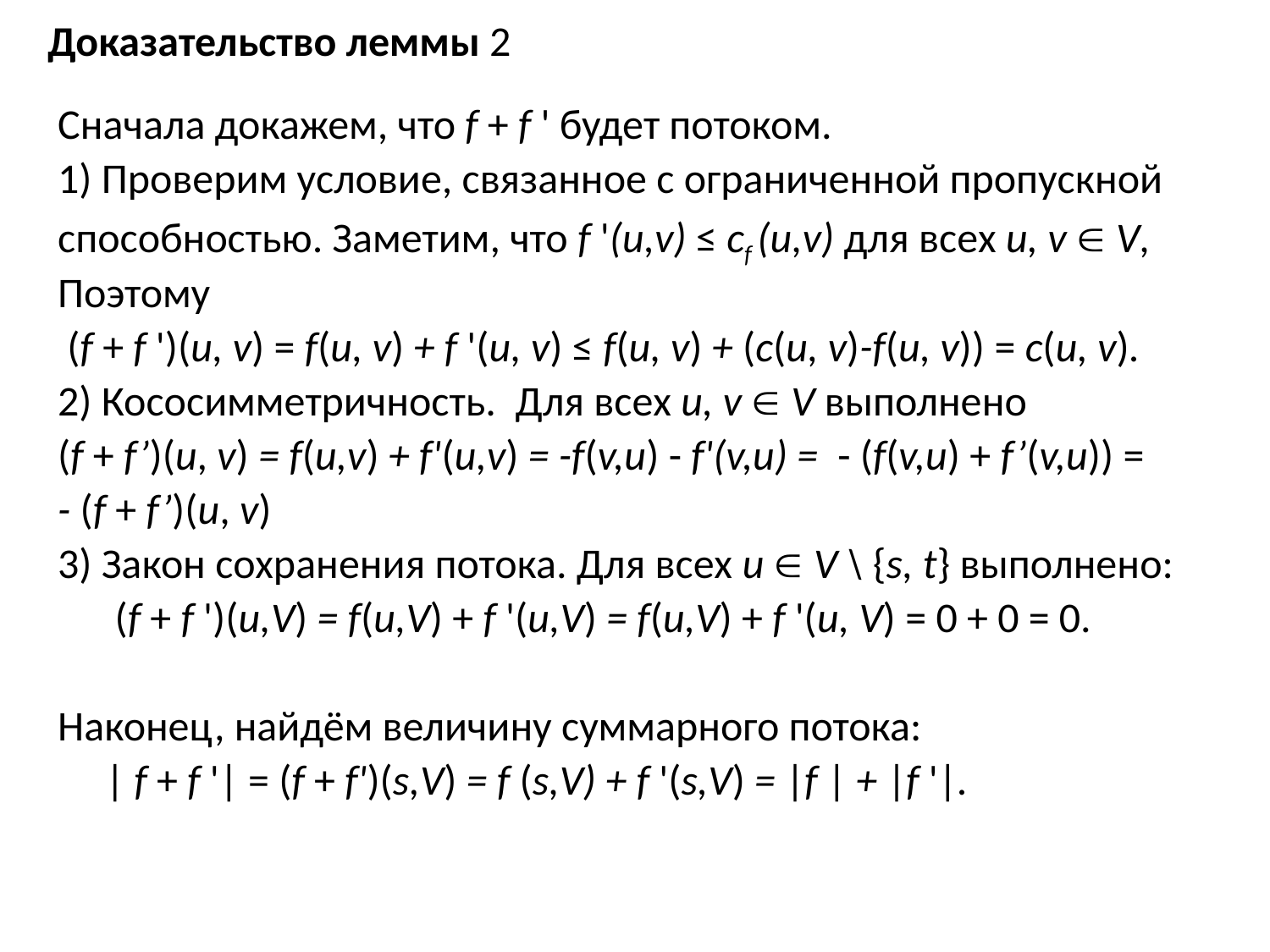

# Доказательство леммы 2
Сначала докажем, что f + f ' будет потоком.
1) Проверим условие, связанное с ограниченной пропускной
способностью. Заметим, что f '(u,v) ≤ сf (u,v) для всех и, v ∈ V,
Поэтому
 (f + f ')(и, v) = f(u, v) + f '(u, v) ≤ f(u, v) + (c(u, v)-f(u, v)) = c(u, v).
2) Кососимметричность.  Для всех и, v ∈ V выполнено
(f + f’)(u, v) = f(u,v) + f'(u,v) = -f(v,u) - f'(v,u) =  - (f(v,u) + f’(v,u)) =
- (f + f’)(u, v)
3) Закон сохранения потока. Для всех и ∈ V \ {s, t} выполнено:
	 (f + f ')(u,V) = f(u,V) + f '(u,V) = f(u,V) + f '(u, V) = 0 + 0 = 0.

Наконец, найдём величину суммарного потока:
     | f + f '| = (f + f')(s,V) = f (s,V) + f '(s,V) = |f | + |f '|.